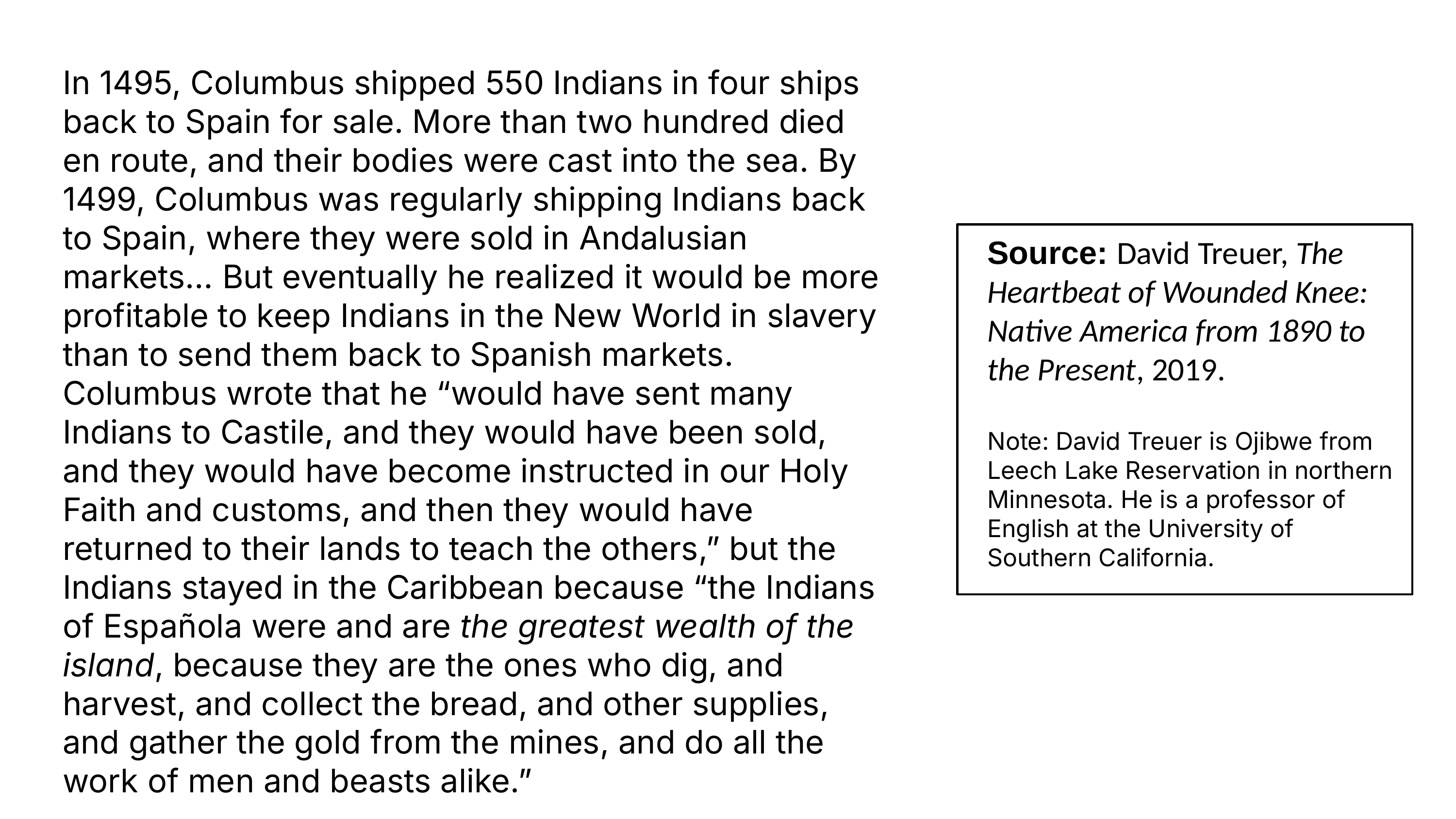

In 1495, Columbus shipped 550 Indians in four ships back to Spain for sale. More than two hundred died en route, and their bodies were cast into the sea. By 1499, Columbus was regularly shipping Indians back to Spain, where they were sold in Andalusian markets… But eventually he realized it would be more profitable to keep Indians in the New World in slavery than to send them back to Spanish markets. Columbus wrote that he “would have sent many Indians to Castile, and they would have been sold, and they would have become instructed in our Holy Faith and customs, and then they would have returned to their lands to teach the others,” but the Indians stayed in the Caribbean because “the Indians of Española were and are the greatest wealth of the island, because they are the ones who dig, and harvest, and collect the bread, and other supplies, and gather the gold from the mines, and do all the work of men and beasts alike.”
Source: David Treuer, The Heartbeat of Wounded Knee: Native America from 1890 to the Present, 2019.

Note: David Treuer is Ojibwe from Leech Lake Reservation in northern Minnesota. He is a professor of English at the University of Southern California.